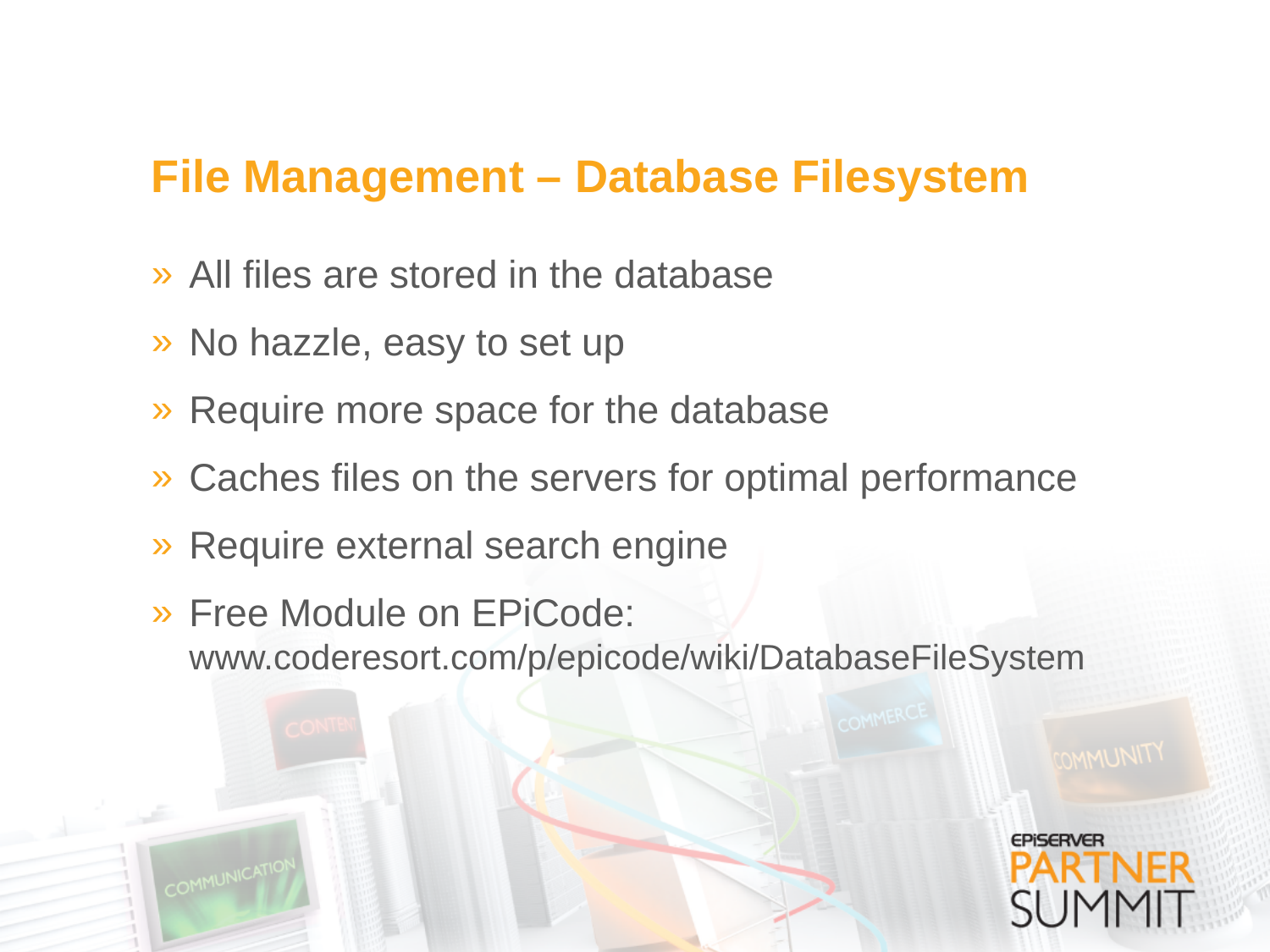

# File Management – Database Filesystem
All files are stored in the database
No hazzle, easy to set up
Require more space for the database
Caches files on the servers for optimal performance
Require external search engine
Free Module on EPiCode:
www.coderesort.com/p/epicode/wiki/DatabaseFileSystem